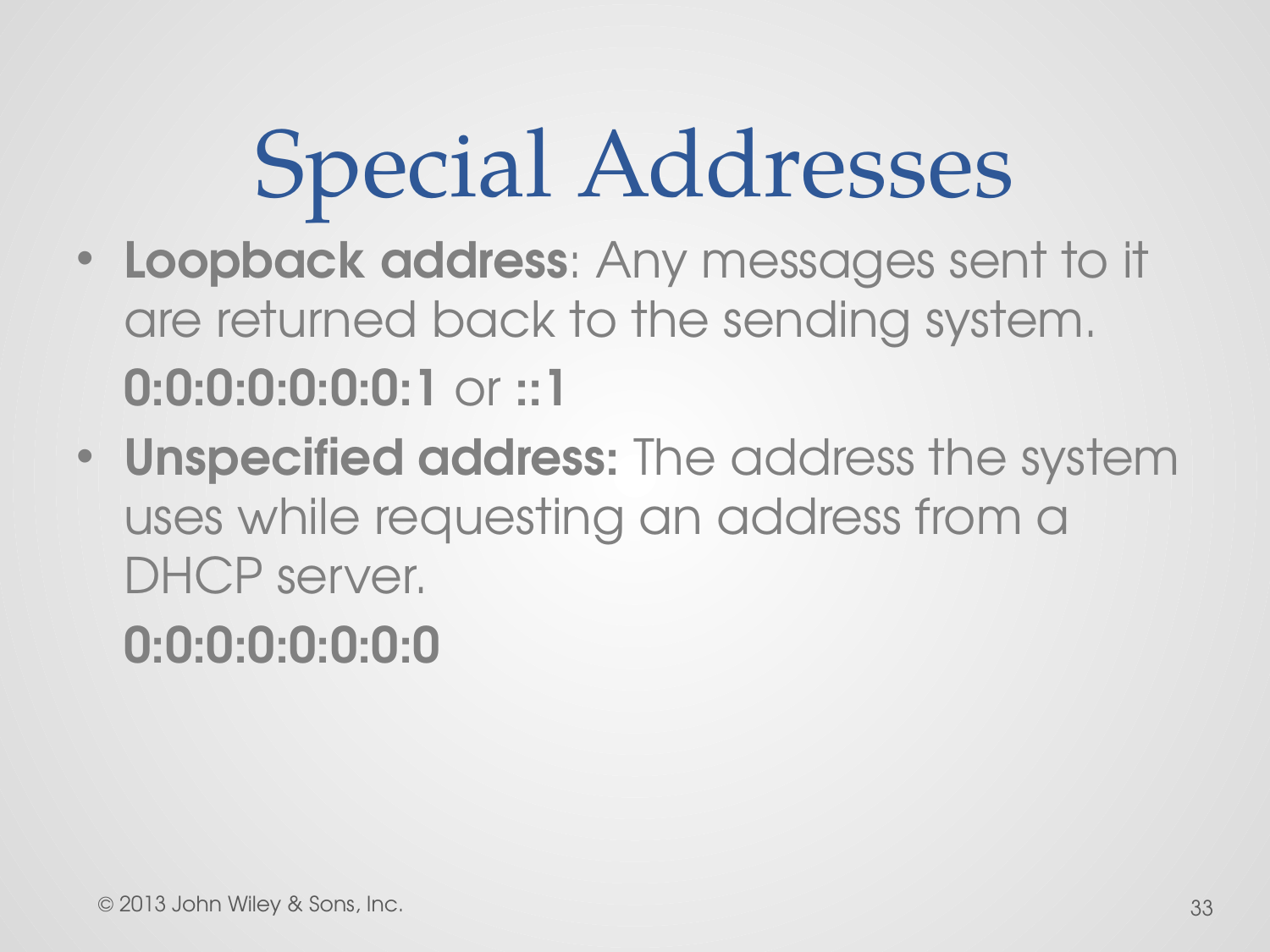

# Special Addresses
Loopback address: Any messages sent to it are returned back to the sending system.
	0:0:0:0:0:0:0:1 or ::1
Unspecified address: The address the system uses while requesting an address from a DHCP server.
	0:0:0:0:0:0:0:0
© 2013 John Wiley & Sons, Inc.
33